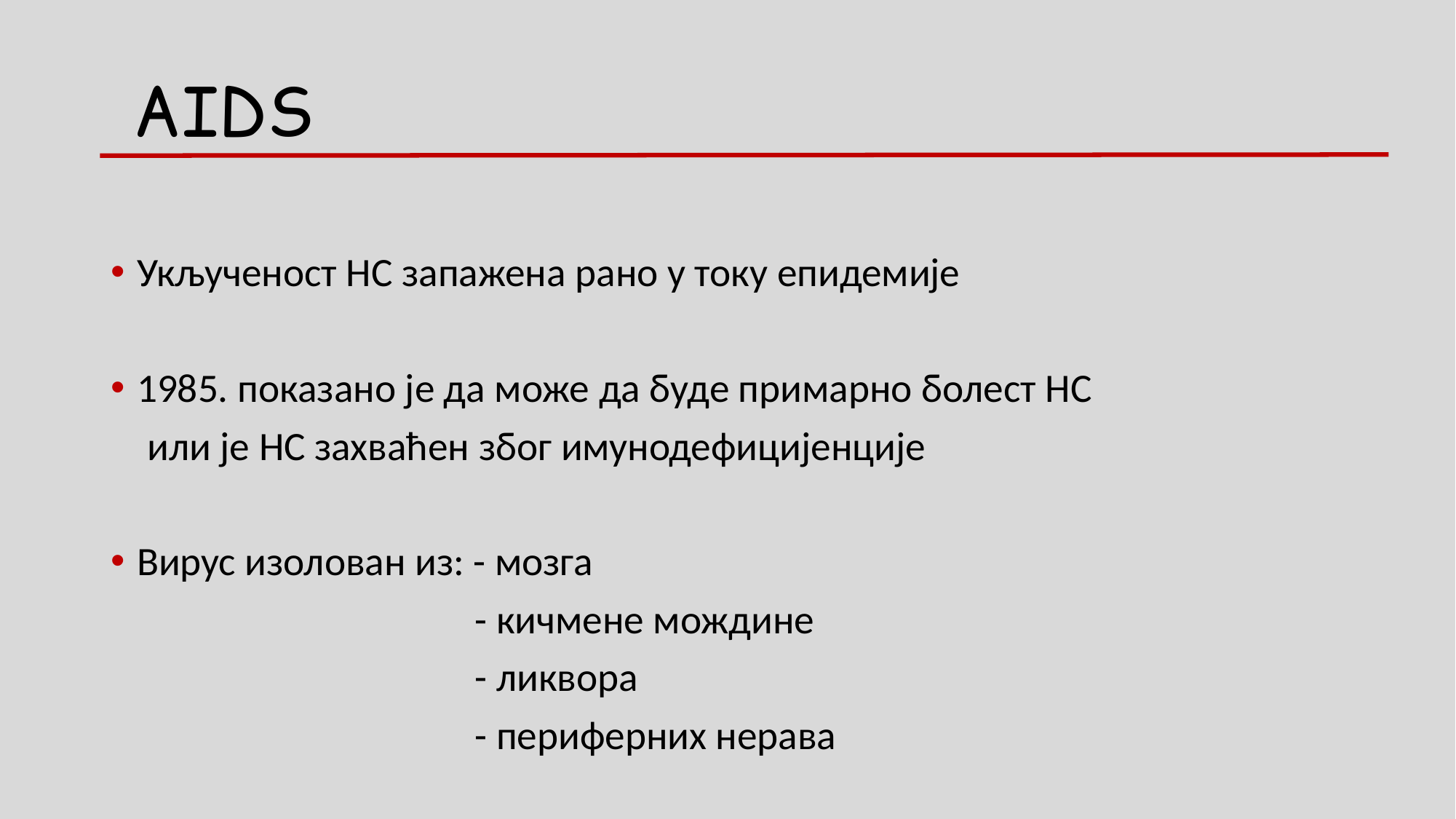

AIDS
Укљученост НС запажена рано у току епидемије

1985. показано је да може да буде примарно болест НС
    или је НС захваћен због имунодефицијенције

Вирус изолован из: - мозга
                                        - кичмене мождине
                                        - ликвора
                                        - периферних нерава